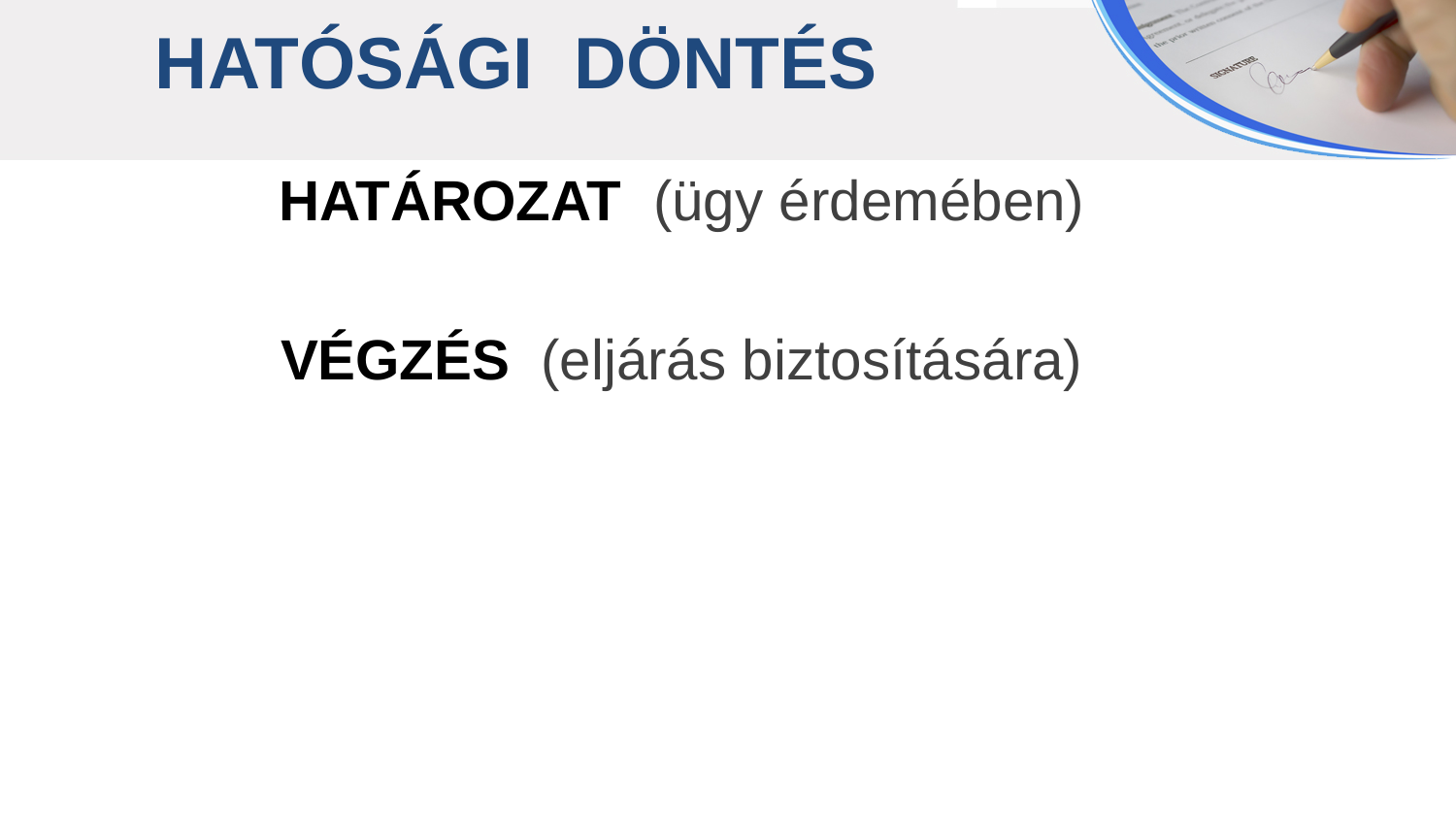

HATÓSÁGI  DÖNTÉS
HATÁROZAT  (ügy érdemében)

VÉGZÉS  (eljárás biztosítására)